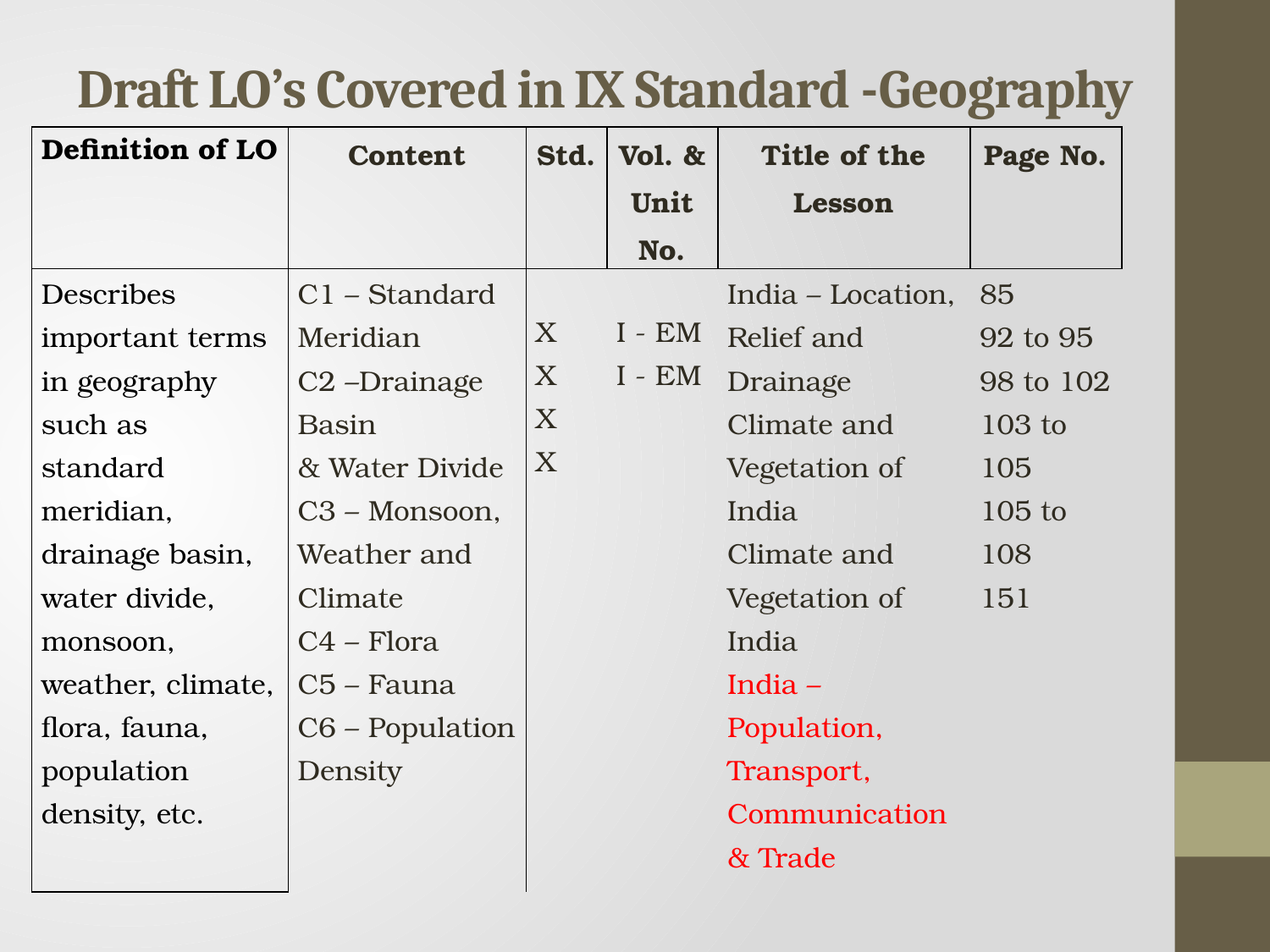

# Draft LO’s Covered in IX Standard -Geography
| Definition of LO | Content | Std. | Vol. & Unit No. | Title of the Lesson | Page No. |
| --- | --- | --- | --- | --- | --- |
| Describes important terms in geography such as standard meridian, drainage basin, water divide, monsoon, weather, climate, flora, fauna, population density, etc. | C1 – Standard Meridian C2 –Drainage Basin & Water Divide C3 – Monsoon, Weather and Climate C4 – Flora C5 – Fauna C6 – Population Density | X X X X | I - EM I - EM | India – Location, Relief and Drainage Climate and Vegetation of India Climate and Vegetation of India India – Population, Transport, Communication & Trade | 85 92 to 95 98 to 102 103 to 105 105 to 108 151 |